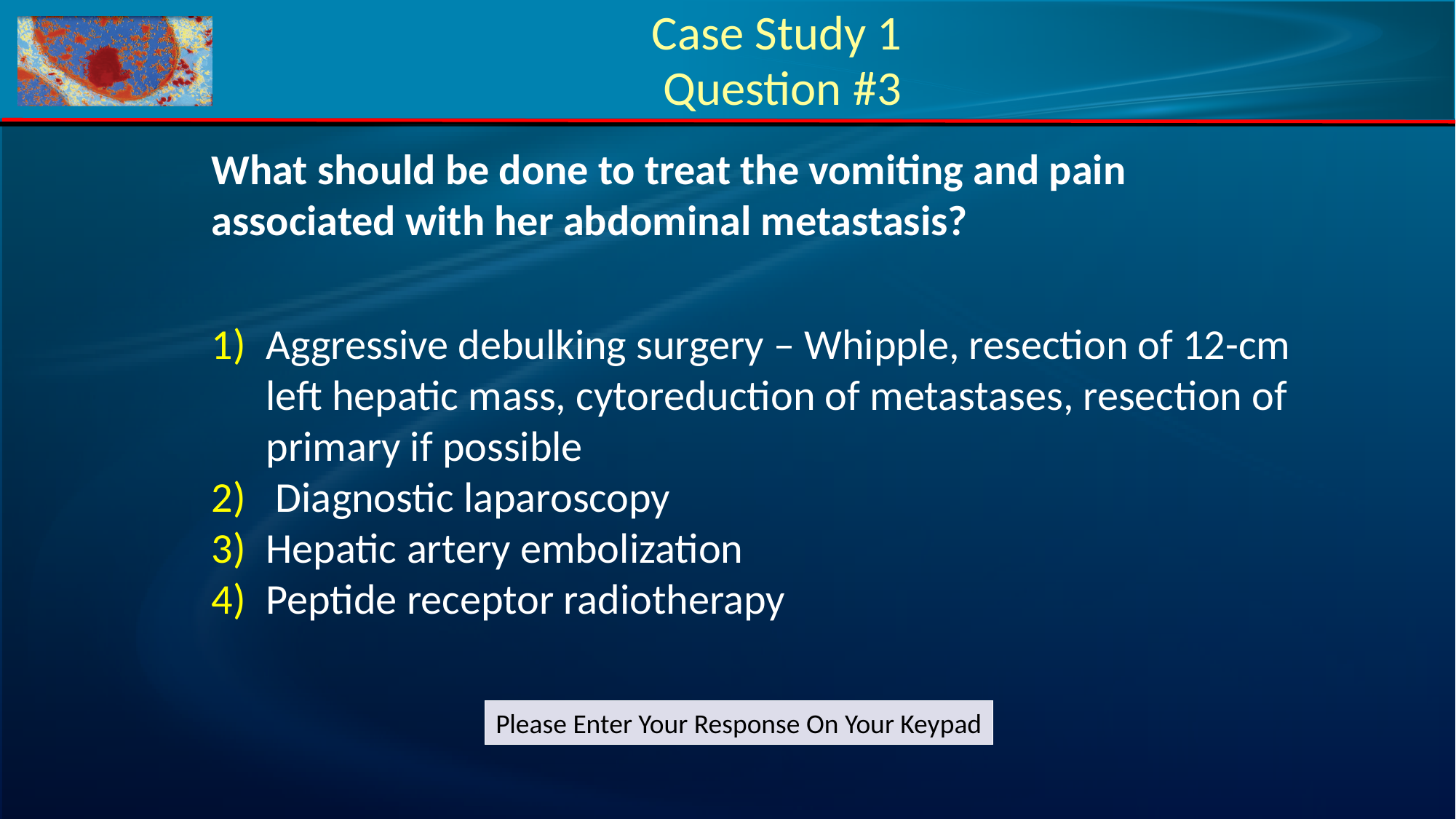

# Case Study 1 Question #3
What should be done to treat the vomiting and pain associated with her abdominal metastasis?

Aggressive debulking surgery – Whipple, resection of 12-cm left hepatic mass, cytoreduction of metastases, resection of primary if possible
 Diagnostic laparoscopy
Hepatic artery embolization
Peptide receptor radiotherapy
Please Enter Your Response On Your Keypad